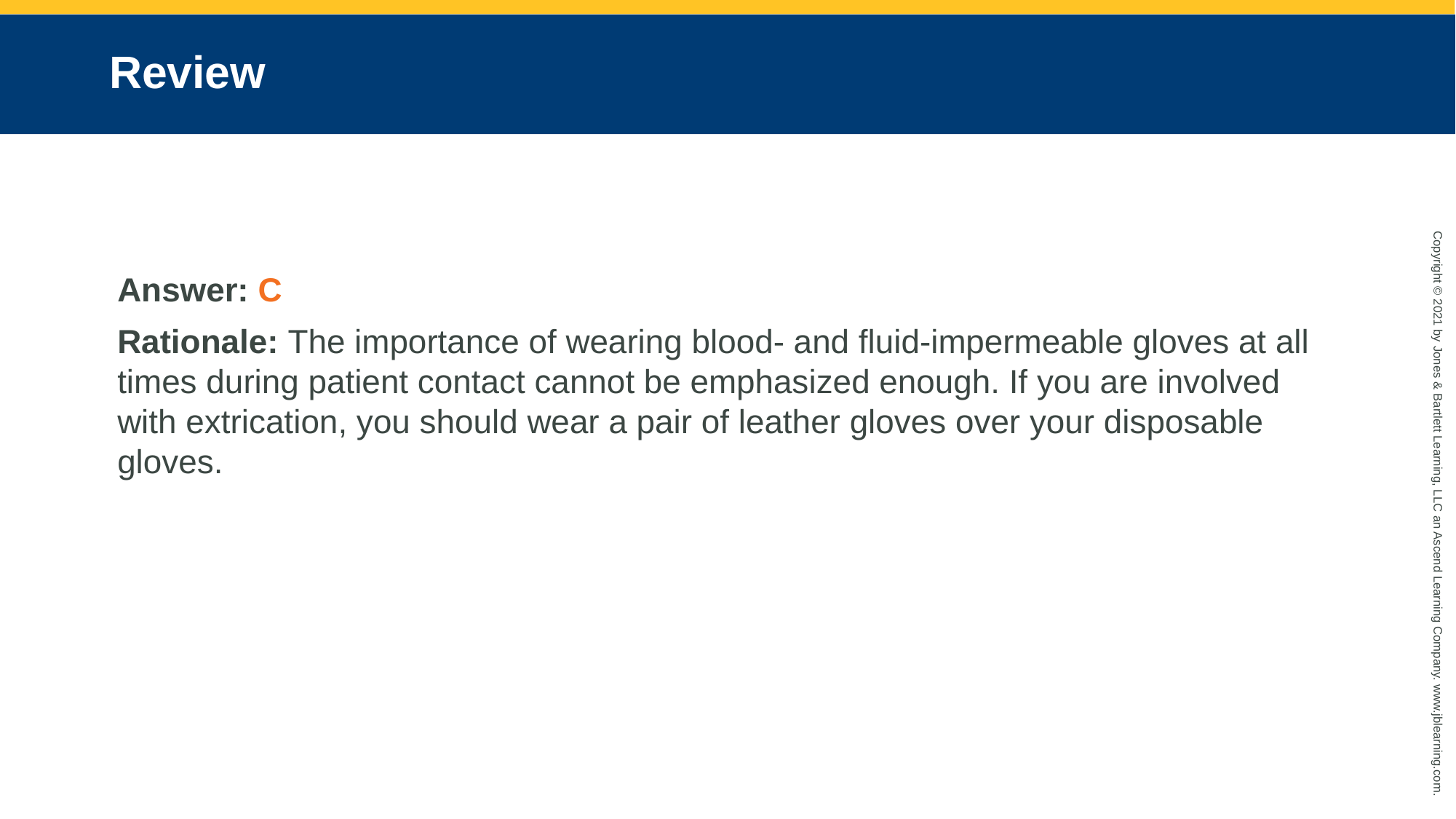

# Review
Answer: C
Rationale: The importance of wearing blood- and fluid-impermeable gloves at all times during patient contact cannot be emphasized enough. If you are involved with extrication, you should wear a pair of leather gloves over your disposable gloves.